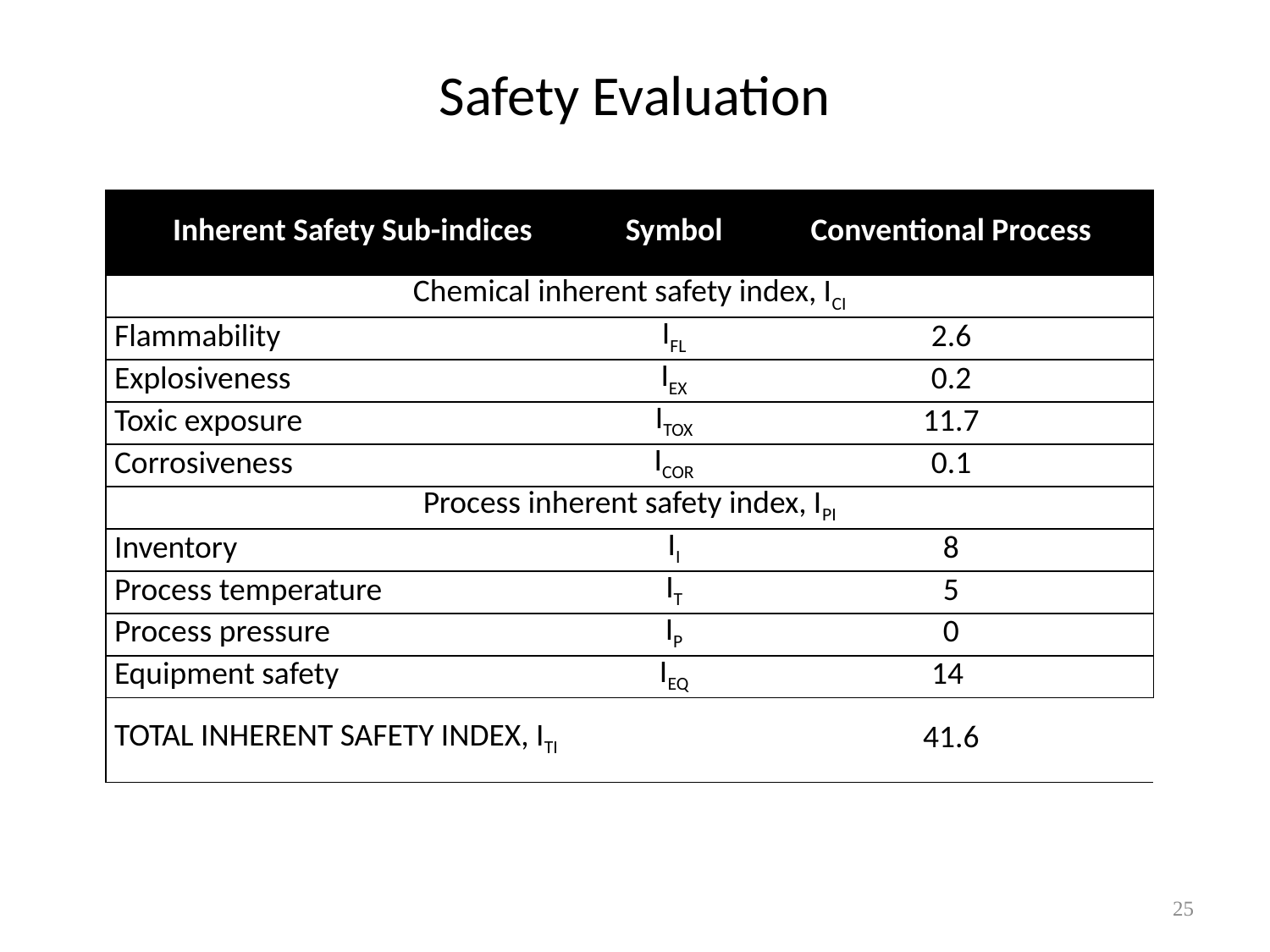

# Safety Evaluation
| Inherent Safety Sub-indices | Symbol | Conventional Process |
| --- | --- | --- |
| Chemical inherent safety index, ICI |  |  |
| Flammability | IFL | 2.6 |
| Explosiveness | IEX | 0.2 |
| Toxic exposure | ITOX | 11.7 |
| Corrosiveness | ICOR | 0.1 |
| Process inherent safety index, IPI |  |  |
| Inventory | II | 8 |
| Process temperature | IT | 5 |
| Process pressure | IP | 0 |
| Equipment safety | IEQ | 14 |
| TOTAL INHERENT SAFETY INDEX, ITI |  | 41.6 |
25